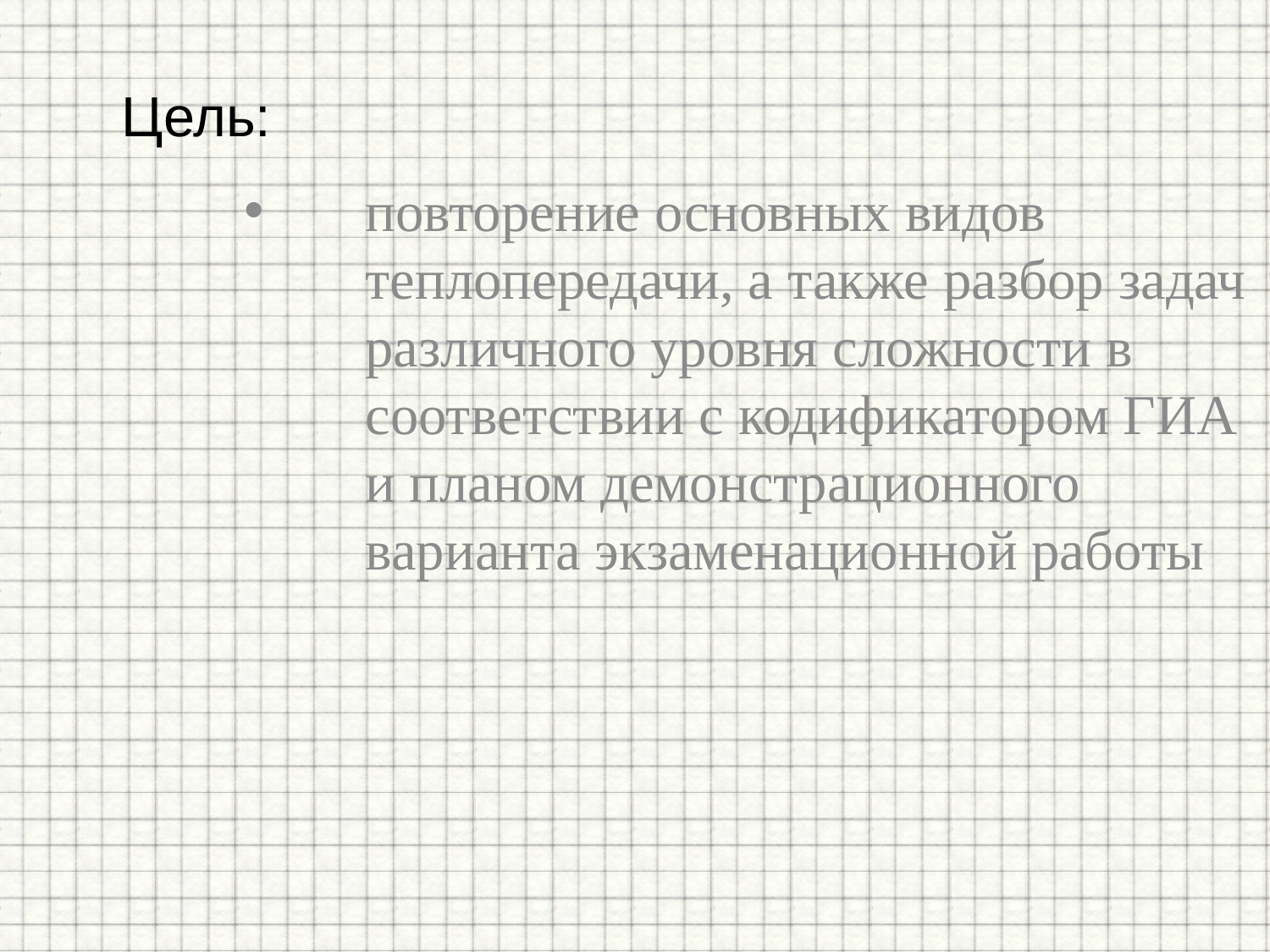

# Цель:
повторение основных видов теплопередачи, а также разбор задач различного уровня сложности в соответствии с кодификатором ГИА и планом демонстрационного варианта экзаменационной работы